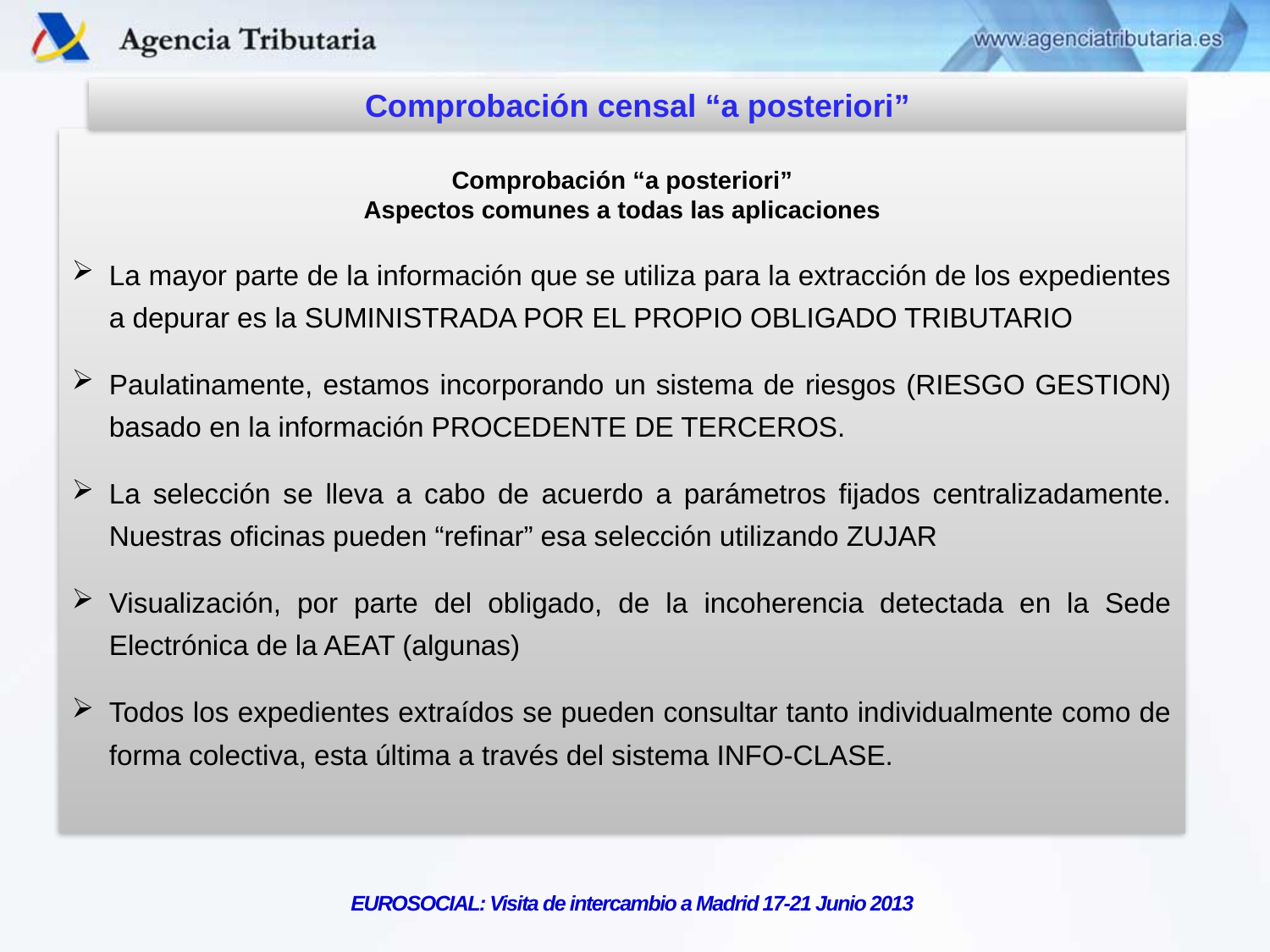

Comprobación censal “a posteriori”

Comprobación “a posteriori”
Aspectos comunes a todas las aplicaciones
La mayor parte de la información que se utiliza para la extracción de los expedientes a depurar es la SUMINISTRADA POR EL PROPIO OBLIGADO TRIBUTARIO
Paulatinamente, estamos incorporando un sistema de riesgos (RIESGO GESTION) basado en la información PROCEDENTE DE TERCEROS.
La selección se lleva a cabo de acuerdo a parámetros fijados centralizadamente. Nuestras oficinas pueden “refinar” esa selección utilizando ZUJAR
Visualización, por parte del obligado, de la incoherencia detectada en la Sede Electrónica de la AEAT (algunas)
Todos los expedientes extraídos se pueden consultar tanto individualmente como de forma colectiva, esta última a través del sistema INFO-CLASE.

EUROSOCIAL: Visita de intercambio a Madrid 17-21 Junio 2013